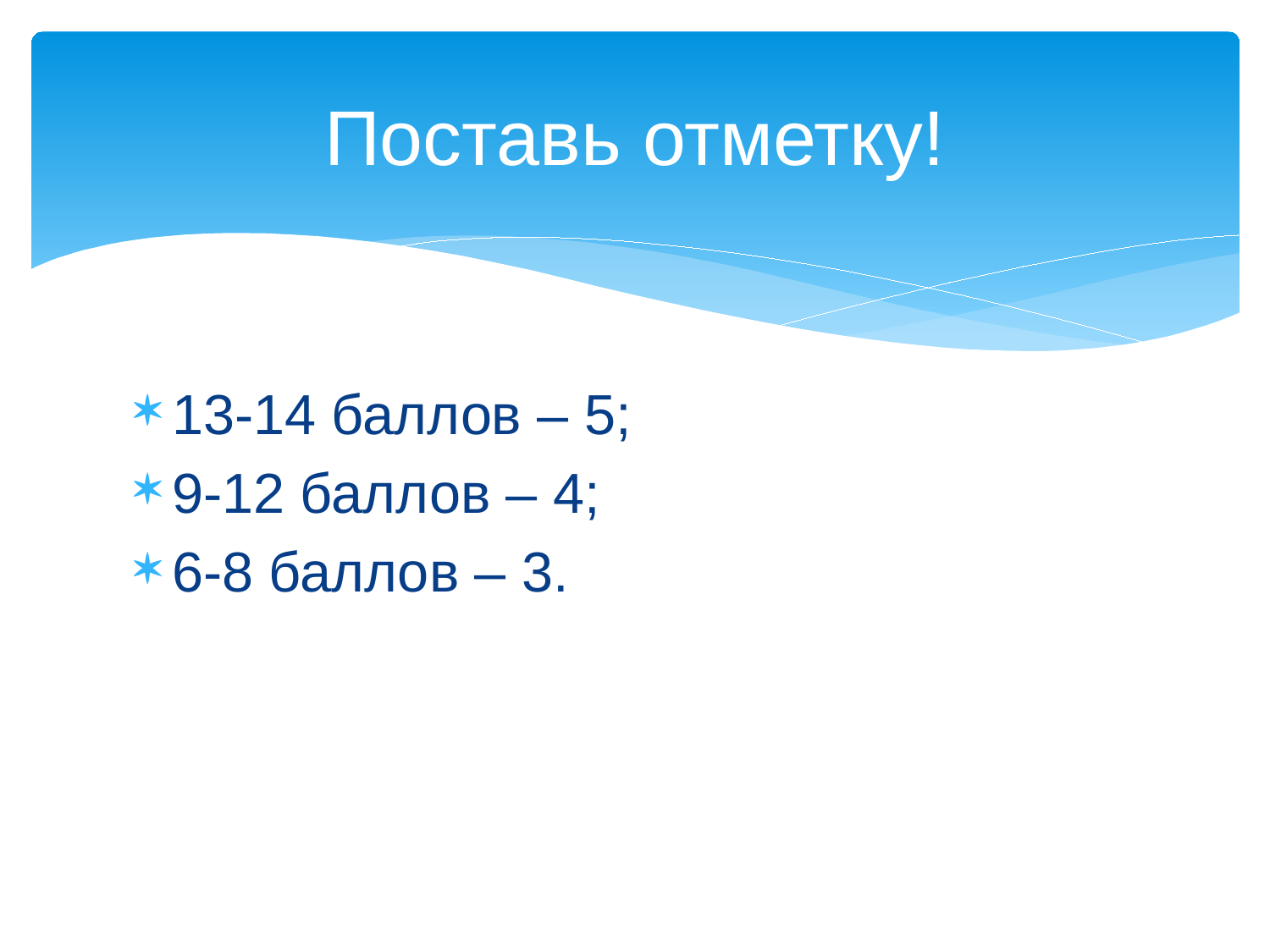

# Поставь отметку!
13-14 баллов – 5;
9-12 баллов – 4;
6-8 баллов – 3.